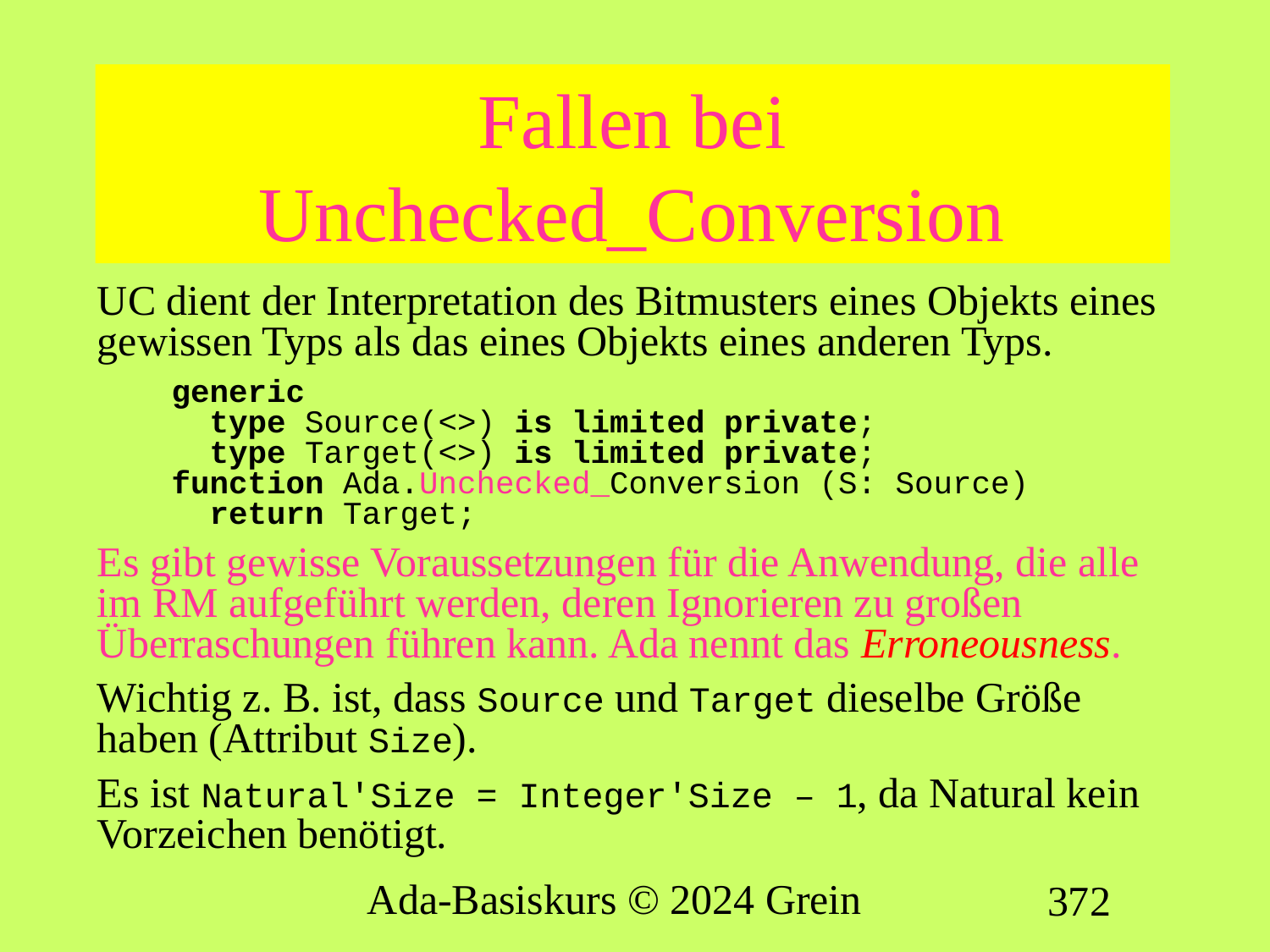

# Fallen bei Unchecked_Conversion
UC dient der Interpretation des Bitmusters eines Objekts eines gewissen Typs als das eines Objekts eines anderen Typs.
generic
  type Source(<>) is limited private;
  type Target(<>) is limited private;
function Ada.Unchecked_Conversion (S: Source)
  return Target;
Es gibt gewisse Voraussetzungen für die Anwendung, die alle im RM aufgeführt werden, deren Ignorieren zu großen Überraschungen führen kann. Ada nennt das Erroneousness.
Wichtig z. B. ist, dass Source und Target dieselbe Größe haben (Attribut Size).
Es ist Natural'Size = Integer'Size – 1, da Natural kein Vorzeichen benötigt.
Ada-Basiskurs © 2024 Grein
372